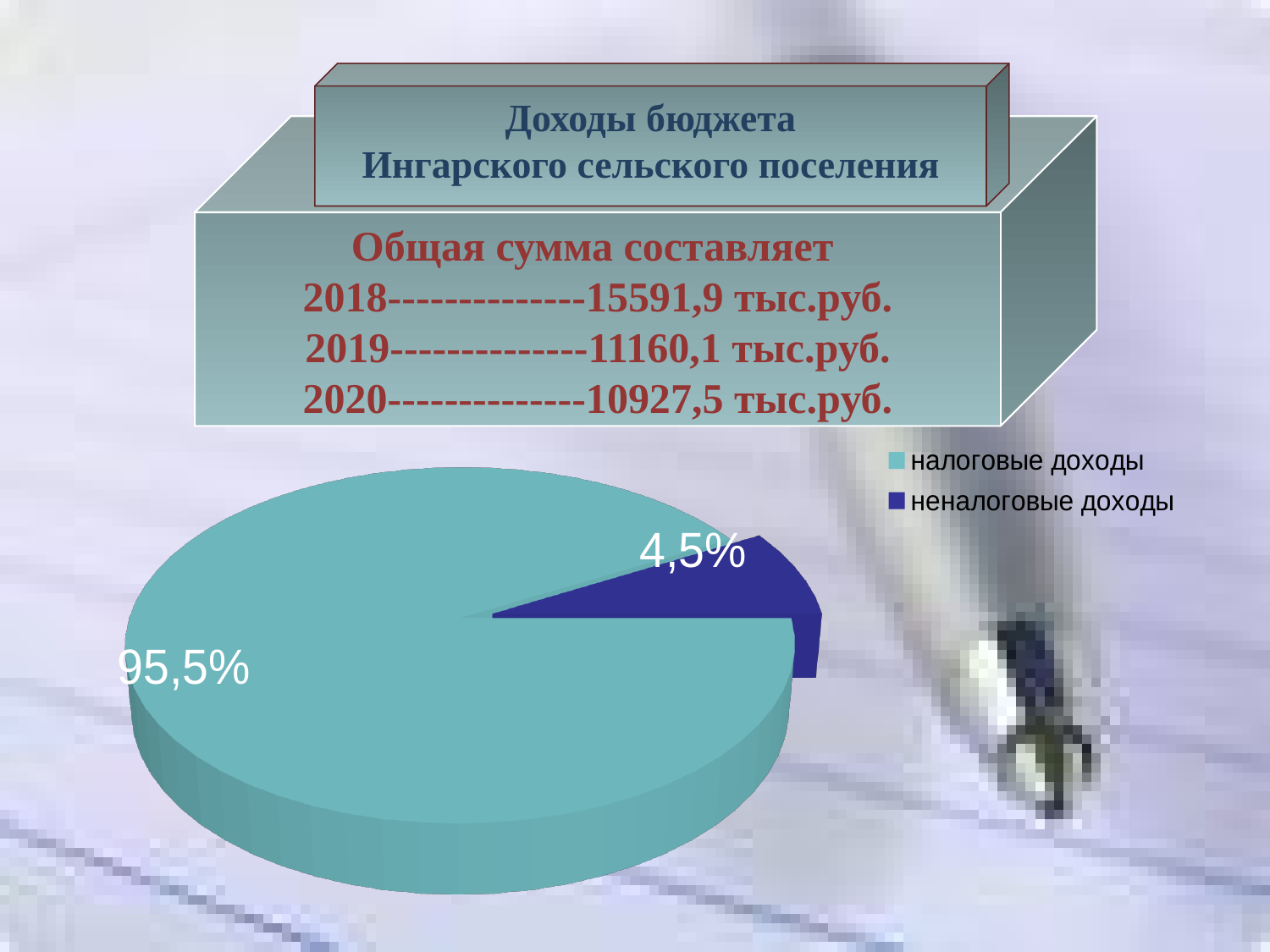

Доходы бюджета
 Ингарского сельского поселения
Общая сумма составляет
2018--------------15591,9 тыс.руб.
2019--------------11160,1 тыс.руб.
2020--------------10927,5 тыс.руб.

[unsupported chart]